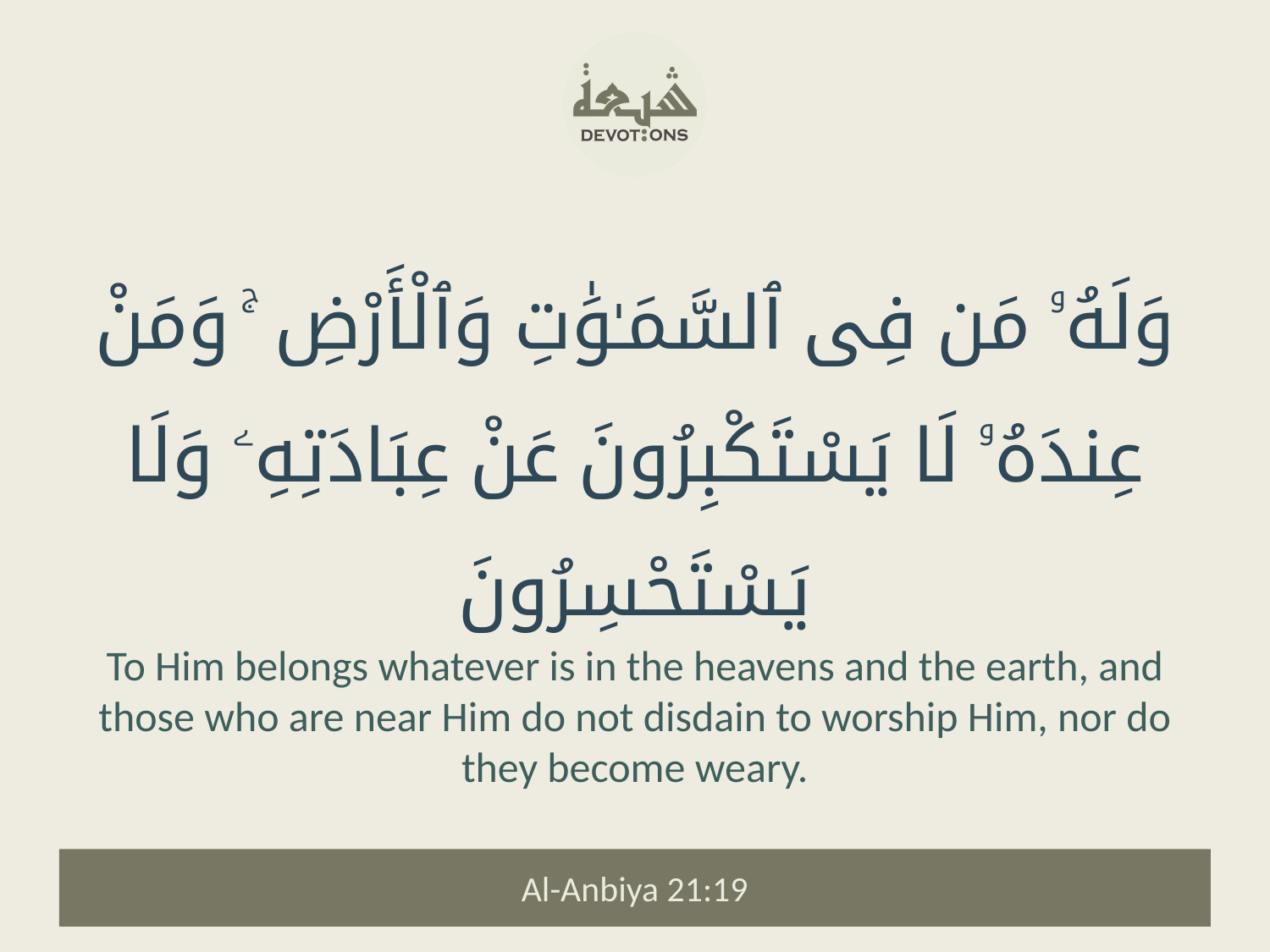

وَلَهُۥ مَن فِى ٱلسَّمَـٰوَٰتِ وَٱلْأَرْضِ ۚ وَمَنْ عِندَهُۥ لَا يَسْتَكْبِرُونَ عَنْ عِبَادَتِهِۦ وَلَا يَسْتَحْسِرُونَ
To Him belongs whatever is in the heavens and the earth, and those who are near Him do not disdain to worship Him, nor do they become weary.
Al-Anbiya 21:19